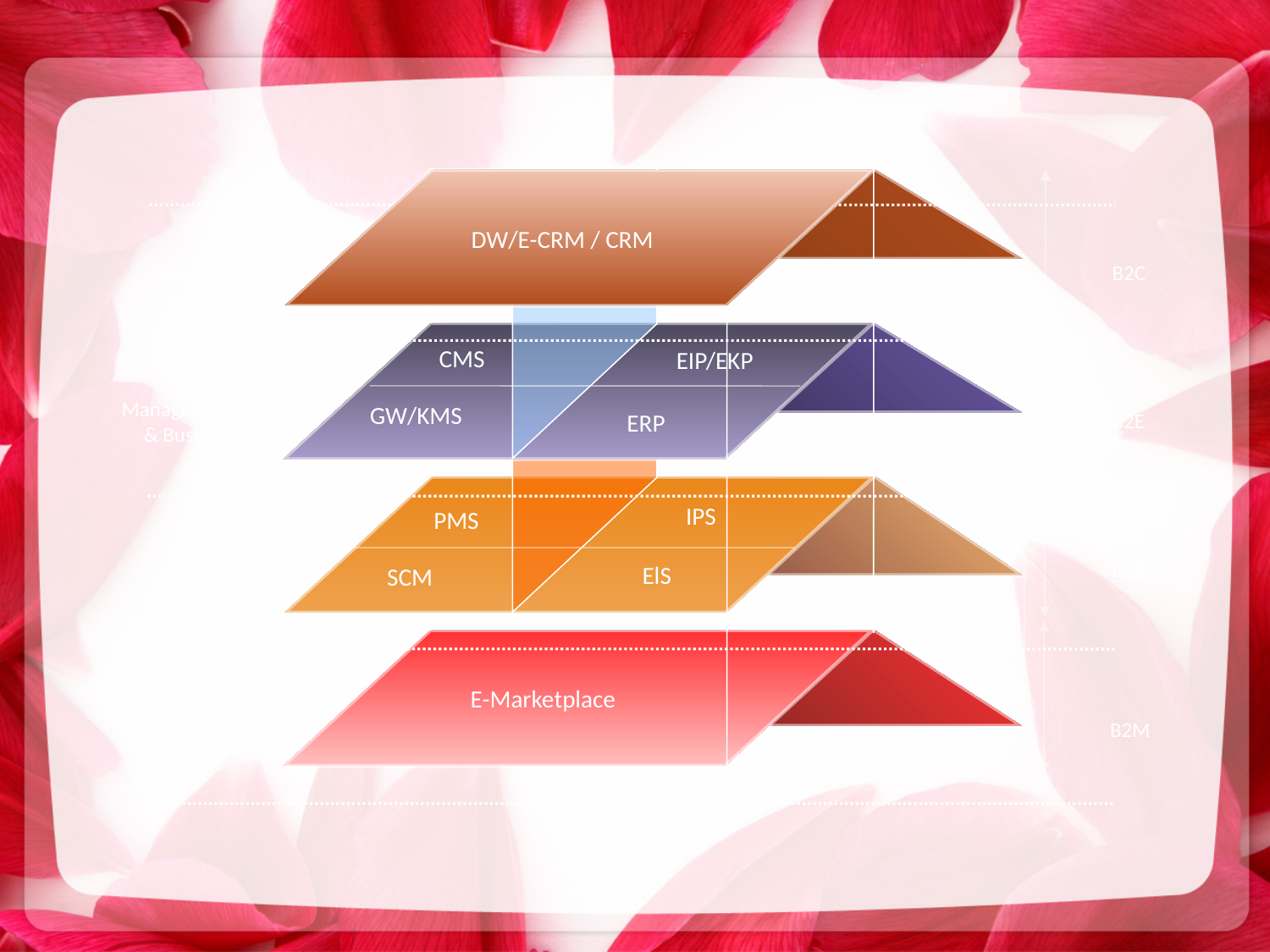

DW/E-CRM / CRM
Customer
B2C

CMS
EIP/EKP

Management
& Business
GW/KMS
ERP
B2E

IPS

PMS

B2B
ElS
SCM

E-Marketplace
B2M